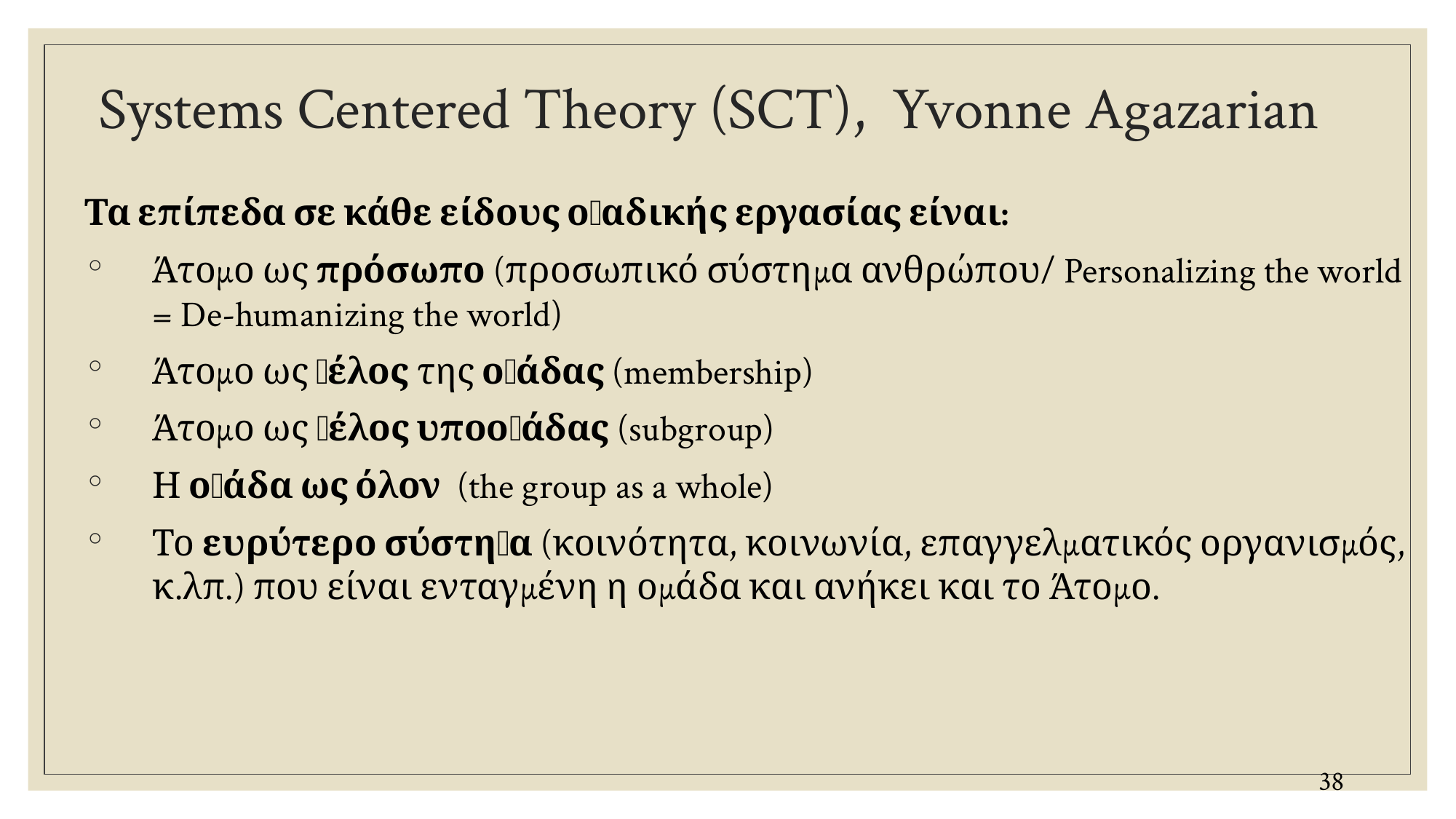

# Systems Centered Theory (SCT),  Yvonne Agazarian
Τα επίπεδα σε κάθε είδους ομαδικής εργασίας είναι:
Άτομο ως πρόσωπο (προσωπικό σύστημα ανθρώπου/ Personalizing the world = De-humanizing the world)
Άτομο ως μέλος της ομάδας (membership)
Άτομο ως μέλος υποομάδας (subgroup)
Η ομάδα ως όλον  (the group as a whole)
Το ευρύτερο σύστημα (κοινότητα, κοινωνία, επαγγελματικός οργανισμός, κ.λπ.) που είναι ενταγμένη η ομάδα και ανήκει και το Άτομο.
38